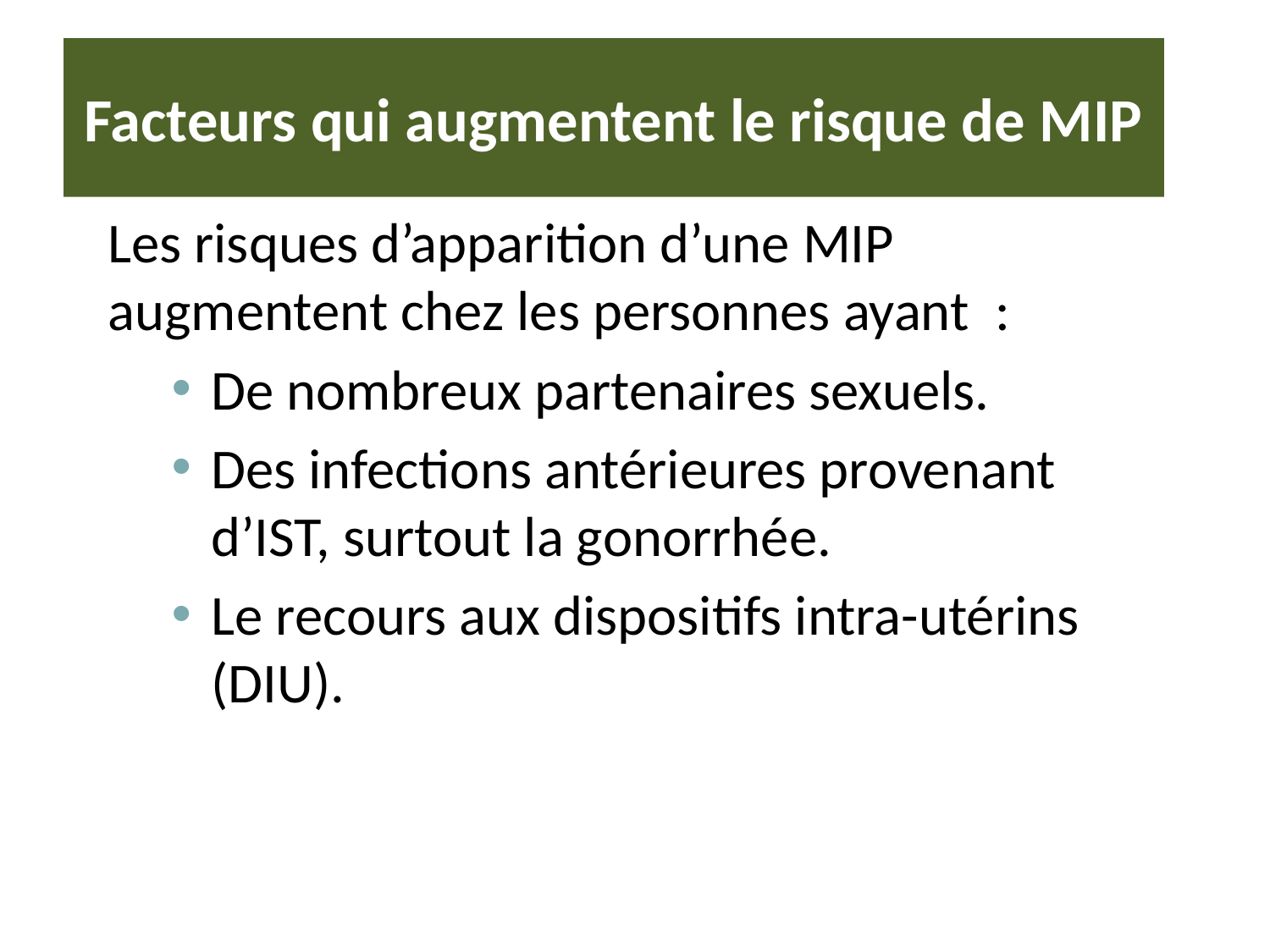

# Facteurs qui augmentent le risque de MIP
Les risques d’apparition d’une MIP augmentent chez les personnes ayant  :
De nombreux partenaires sexuels.
Des infections antérieures provenant d’IST, surtout la gonorrhée.
Le recours aux dispositifs intra-utérins (DIU).